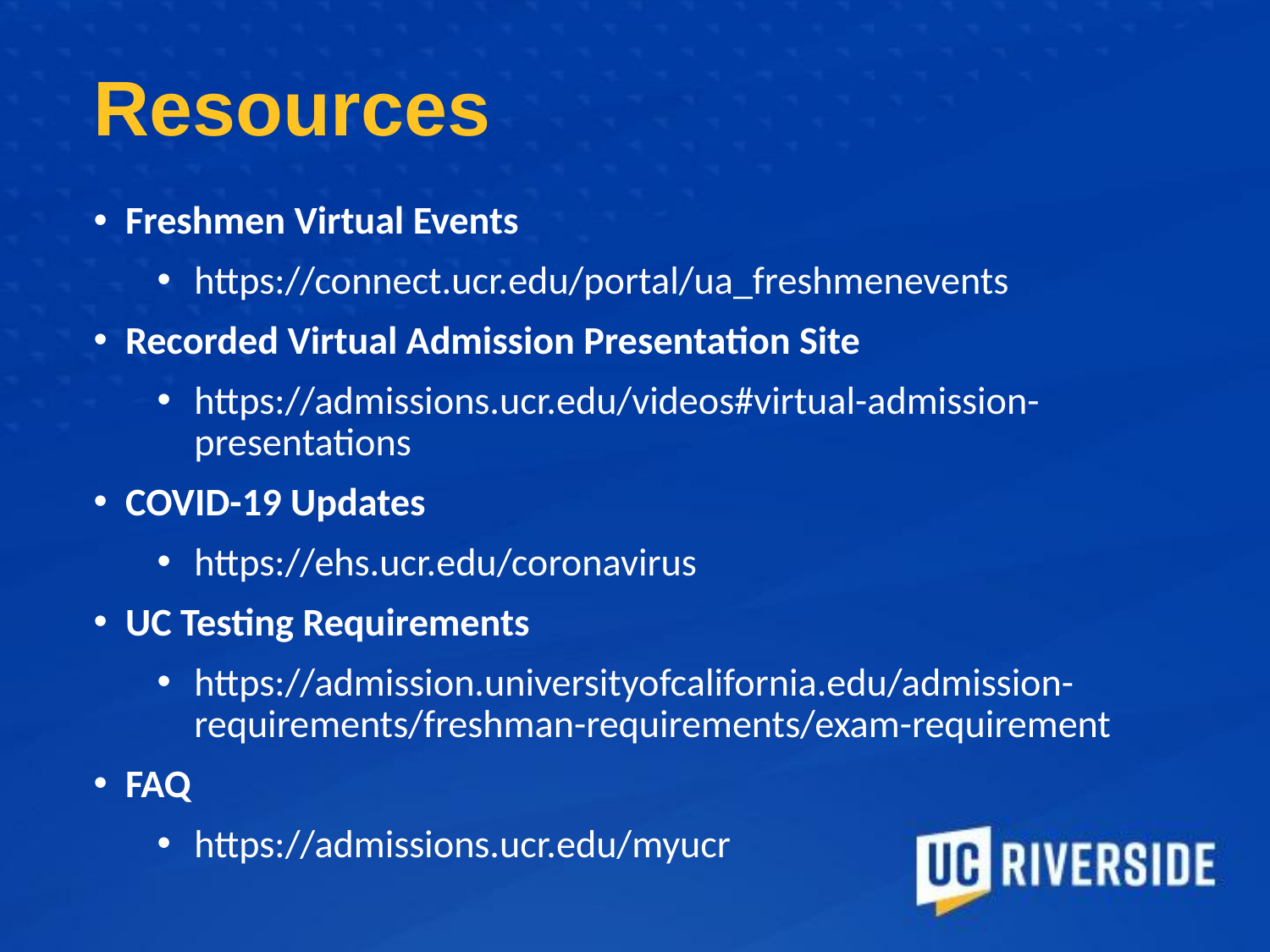

# Resources
Freshmen Virtual Events
https://connect.ucr.edu/portal/ua_freshmenevents
Recorded Virtual Admission Presentation Site
https://admissions.ucr.edu/videos#virtual-admission-presentations
COVID-19 Updates
https://ehs.ucr.edu/coronavirus
UC Testing Requirements
https://admission.universityofcalifornia.edu/admission-requirements/freshman-requirements/exam-requirement
FAQ
https://admissions.ucr.edu/myucr